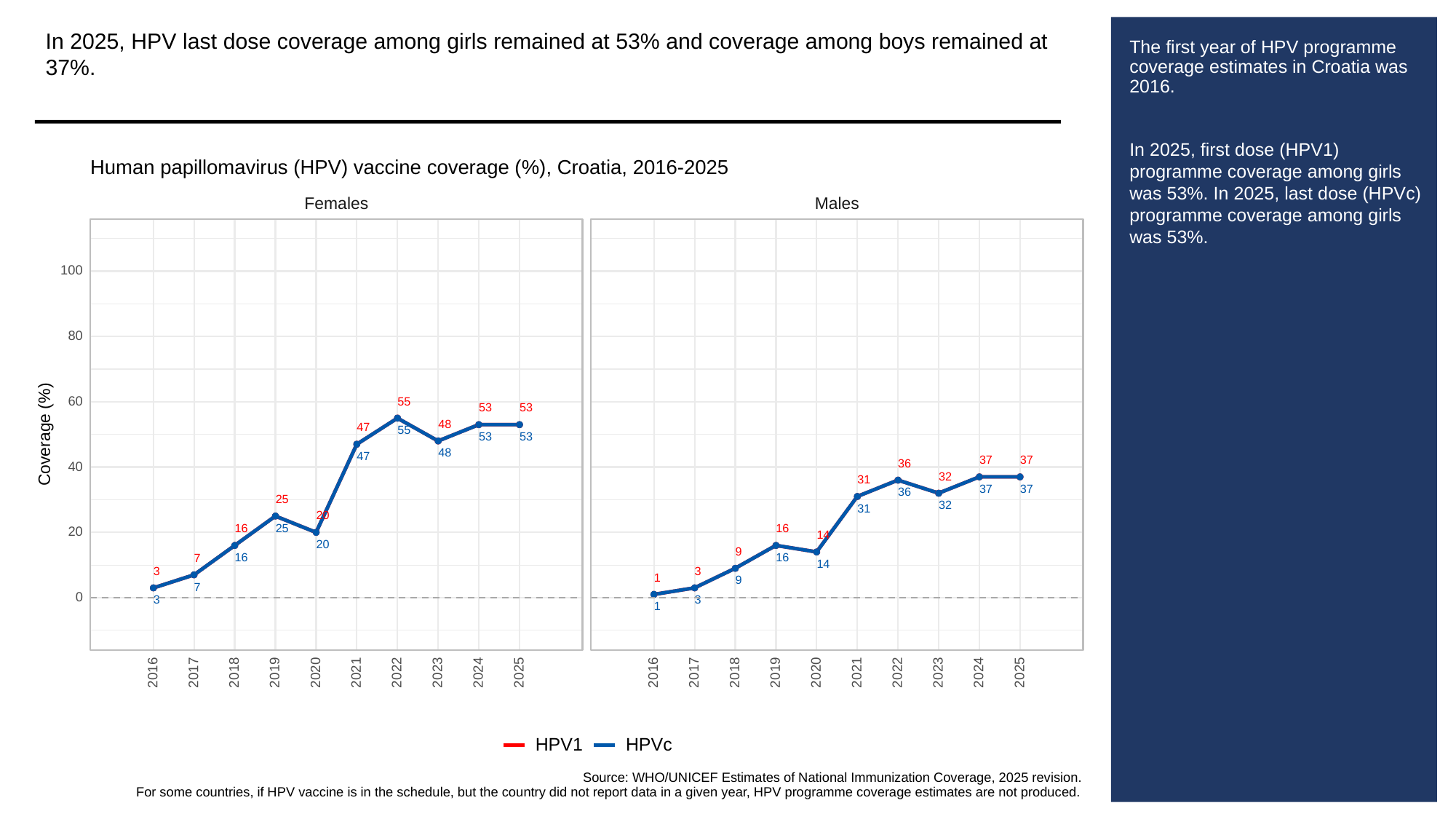

In 2025, HPV last dose coverage among girls remained at 53% and coverage among boys remained at 37%.
# The first year of HPV programme coverage estimates in Croatia was 2016.

In 2025, first dose (HPV1) programme coverage among girls was 53%. In 2025, last dose (HPVc) programme coverage among girls was 53%.

Human papillomavirus (HPV) vaccine coverage (%), Croatia, 2016-2025
Females
Males

100

80

60
55

53
53

48

47
55
Coverage (%)
53
53

48
47
37
37
36
40

32

31

37
37
36

25

32
31
20

25
16
16
20

14

20

9

16
16
7
14

3
3

1
9
7

0
3
3

1

2023
2023
2016
2017
2018
2019
2020
2021
2022
2024
2025
2016
2017
2018
2019
2020
2021
2022
2024
2025
HPVc
HPV1

Source: WHO/UNICEF Estimates of National Immunization Coverage, 2025 revision.
For some countries, if HPV vaccine is in the schedule, but the country did not report data in a given year, HPV programme coverage estimates are not produced.